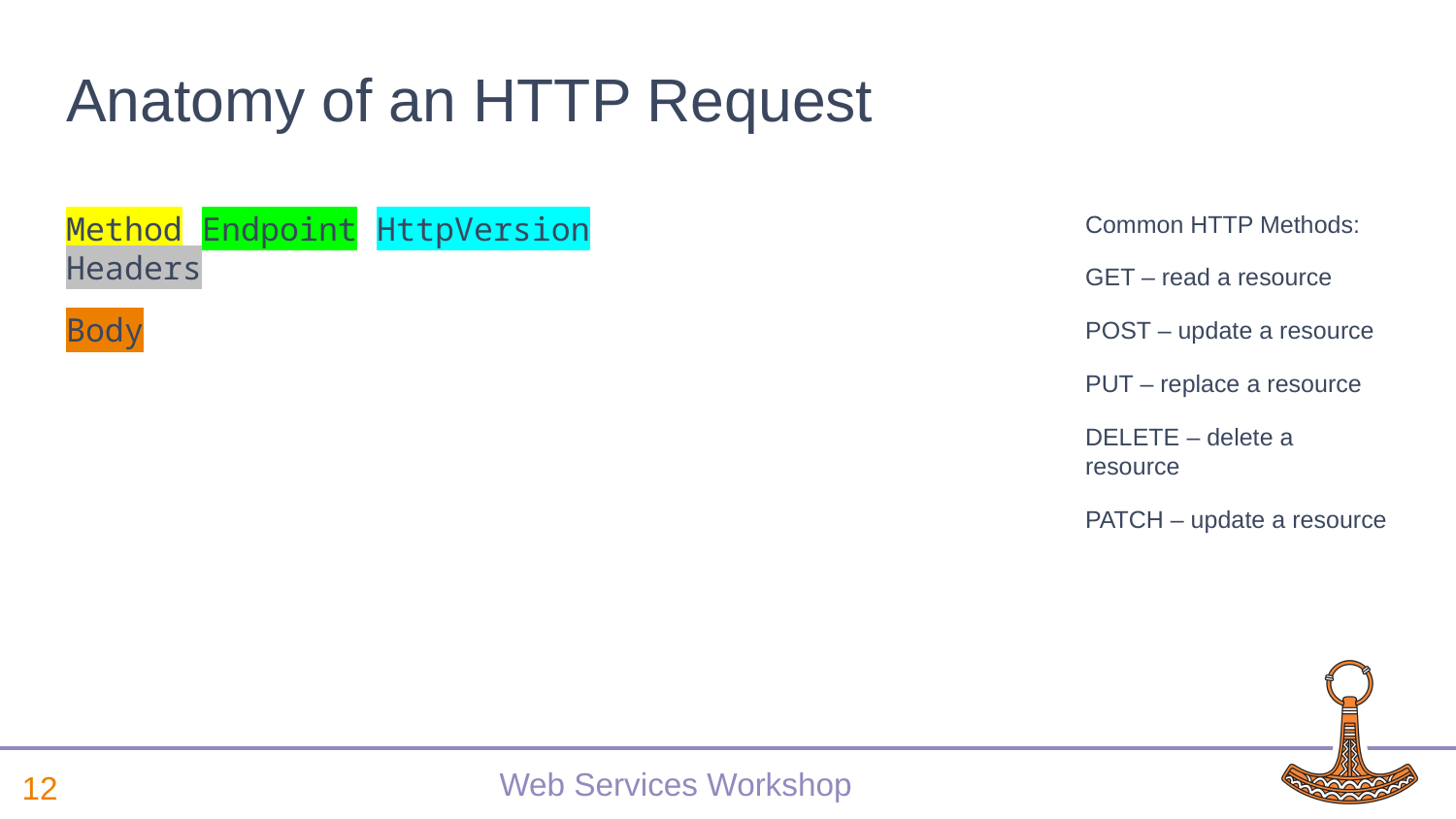

# Anatomy of an HTTP Request
Method Endpoint HttpVersion
Headers
Body
Common HTTP Methods:
GET – read a resource
POST – update a resource
PUT – replace a resource
DELETE – delete a resource
PATCH – update a resource